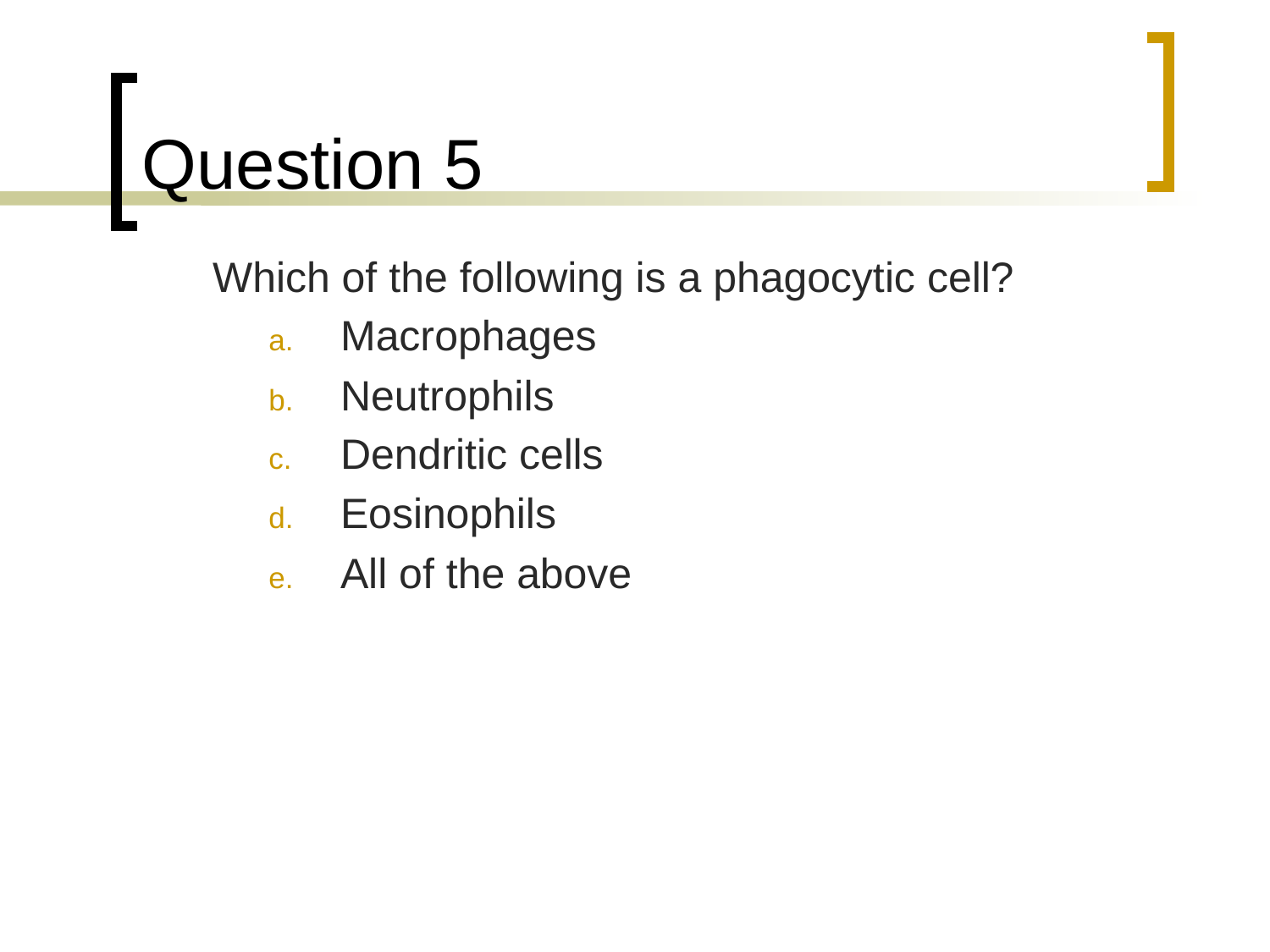

# Question 5
	Which of the following is a phagocytic cell?
Macrophages
Neutrophils
Dendritic cells
Eosinophils
All of the above